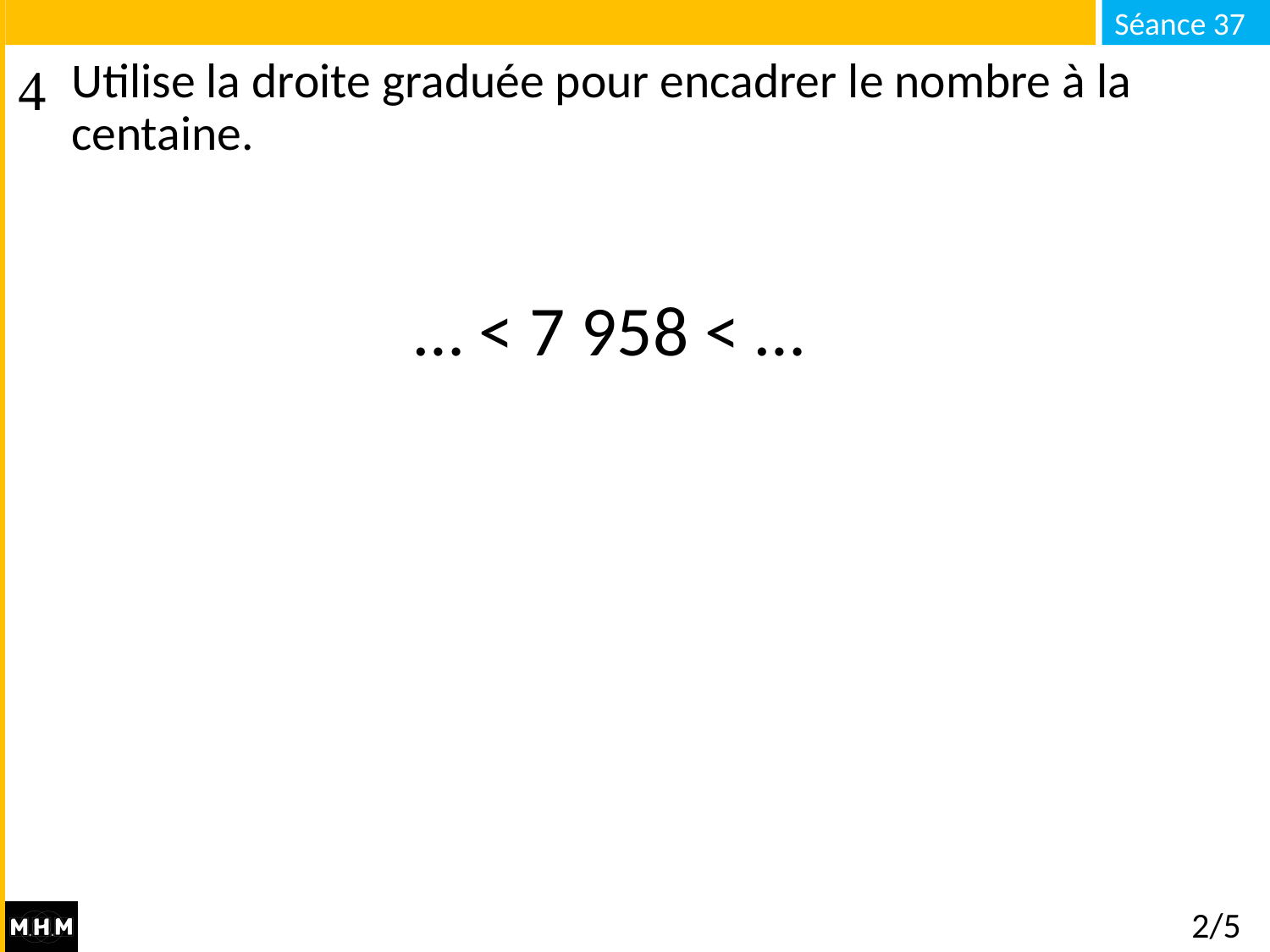

# Utilise la droite graduée pour encadrer le nombre à la centaine.
… < 7 958 < …
2/5